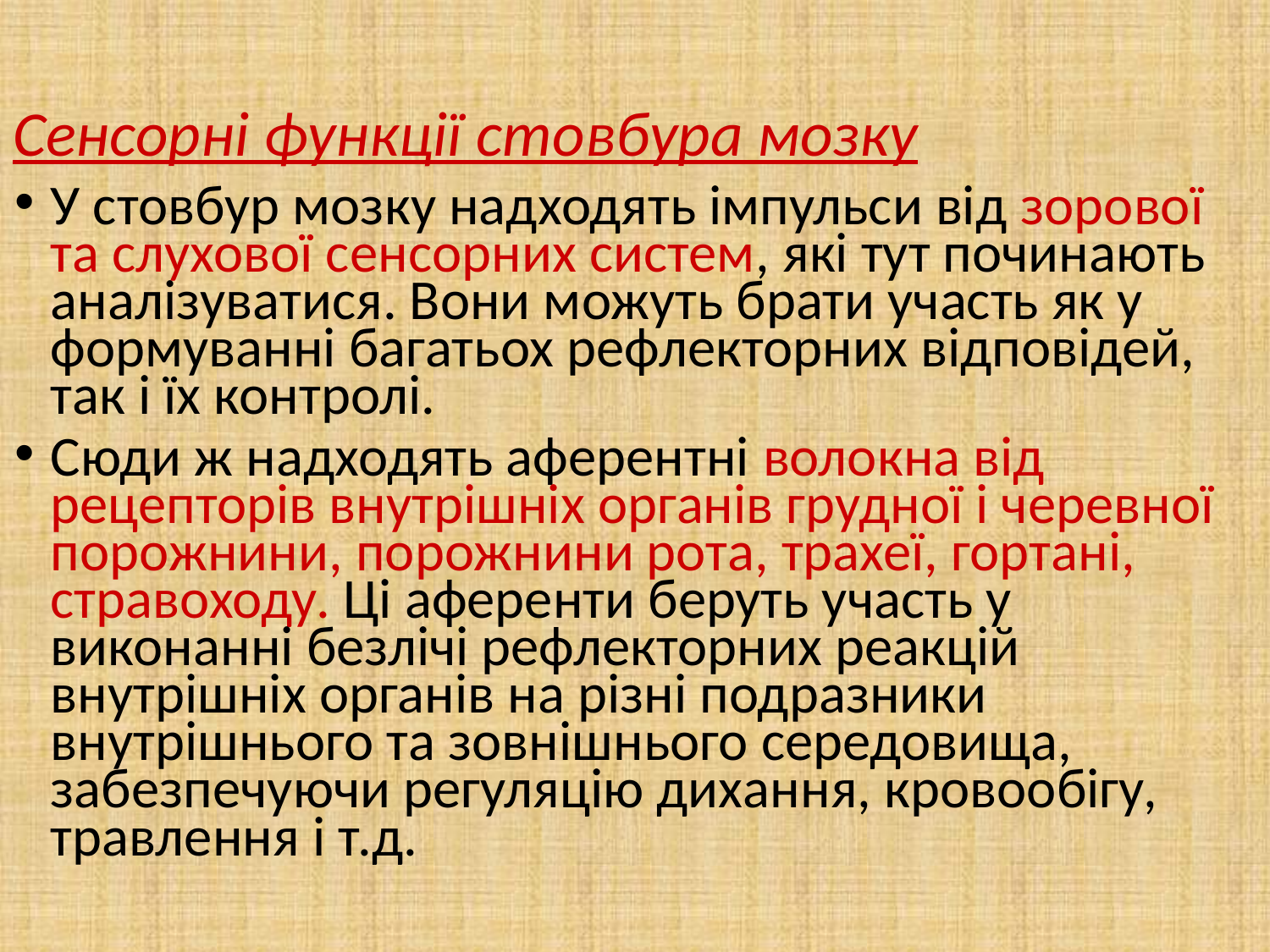

Сенсорні функції стовбура мозку
У стовбур мозку надходять імпульси від зорової та слухової сенсорних систем, які тут починають аналізуватися. Вони можуть брати участь як у формуванні багатьох рефлекторних відповідей, так і їх контролі.
Сюди ж надходять аферентні волокна від рецепторів внутрішніх органів грудної і черевної порожнини, порожнини рота, трахеї, гортані, стравоходу. Ці аференти беруть участь у виконанні безлічі рефлекторних реакцій внутрішніх органів на різні подразники внутрішнього та зовнішнього середовища, забезпечуючи регуляцію дихання, кровообігу, травлення і т.д.